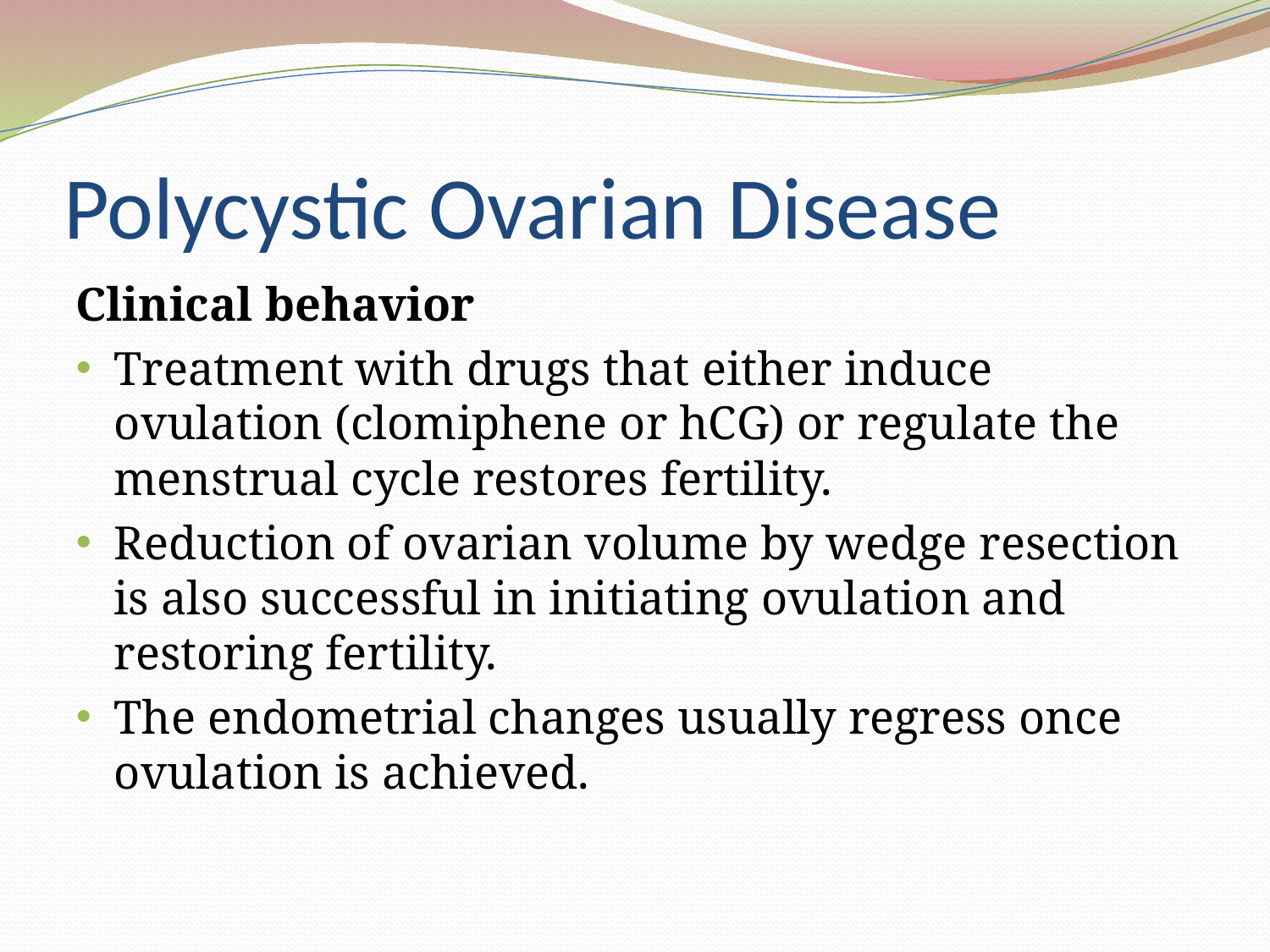

# Polycystic Ovarian Disease
Clinical behavior
Treatment with drugs that either induce ovulation (clomiphene or hCG) or regulate the menstrual cycle restores fertility.
Reduction of ovarian volume by wedge resection is also successful in initiating ovulation and restoring fertility.
The endometrial changes usually regress once ovulation is achieved.